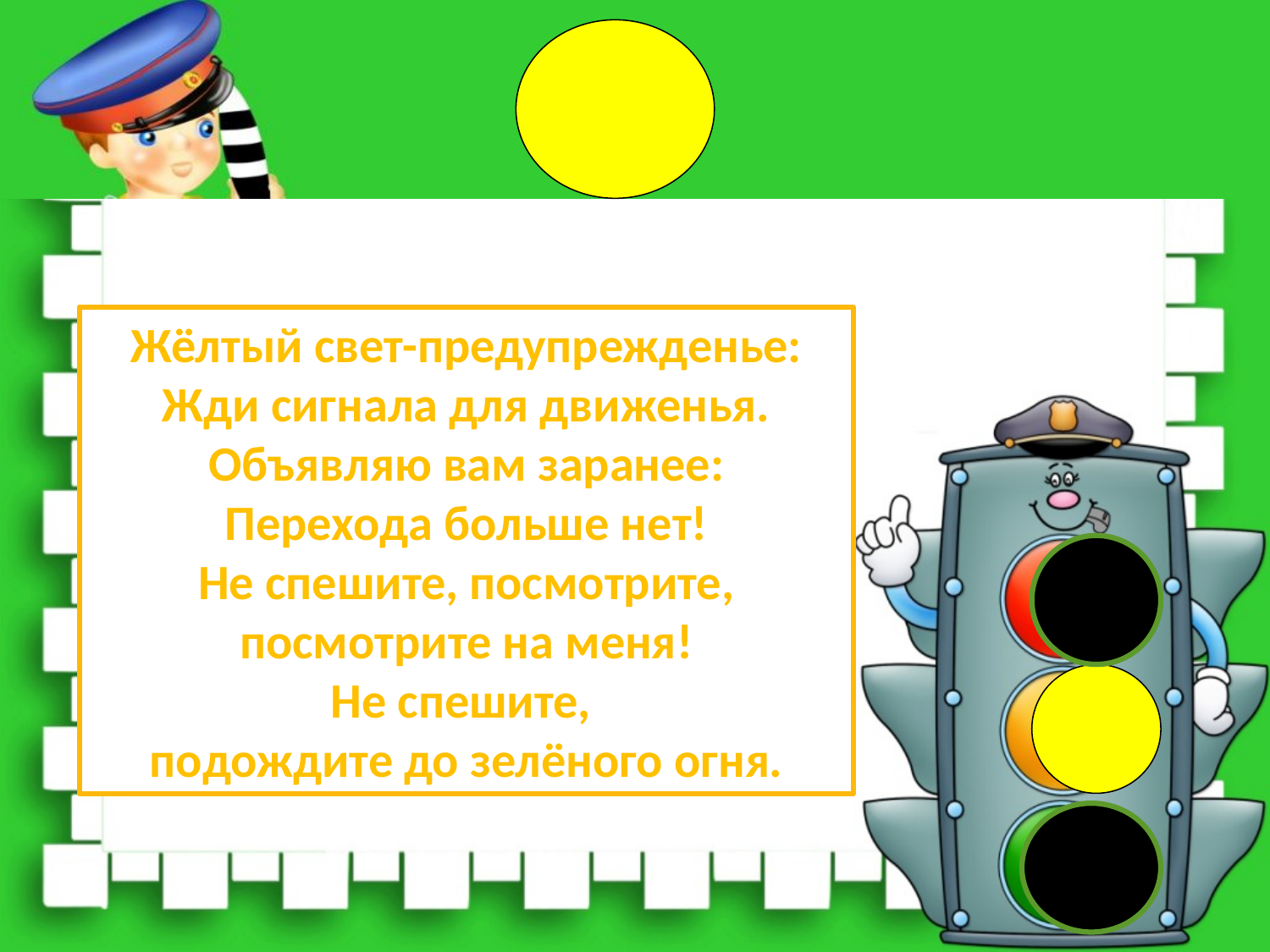

Жёлтый свет-предупрежденье:
Жди сигнала для движенья.
Объявляю вам заранее:
Перехода больше нет!
Не спешите, посмотрите,
посмотрите на меня!
Не спешите,
подождите до зелёного огня.